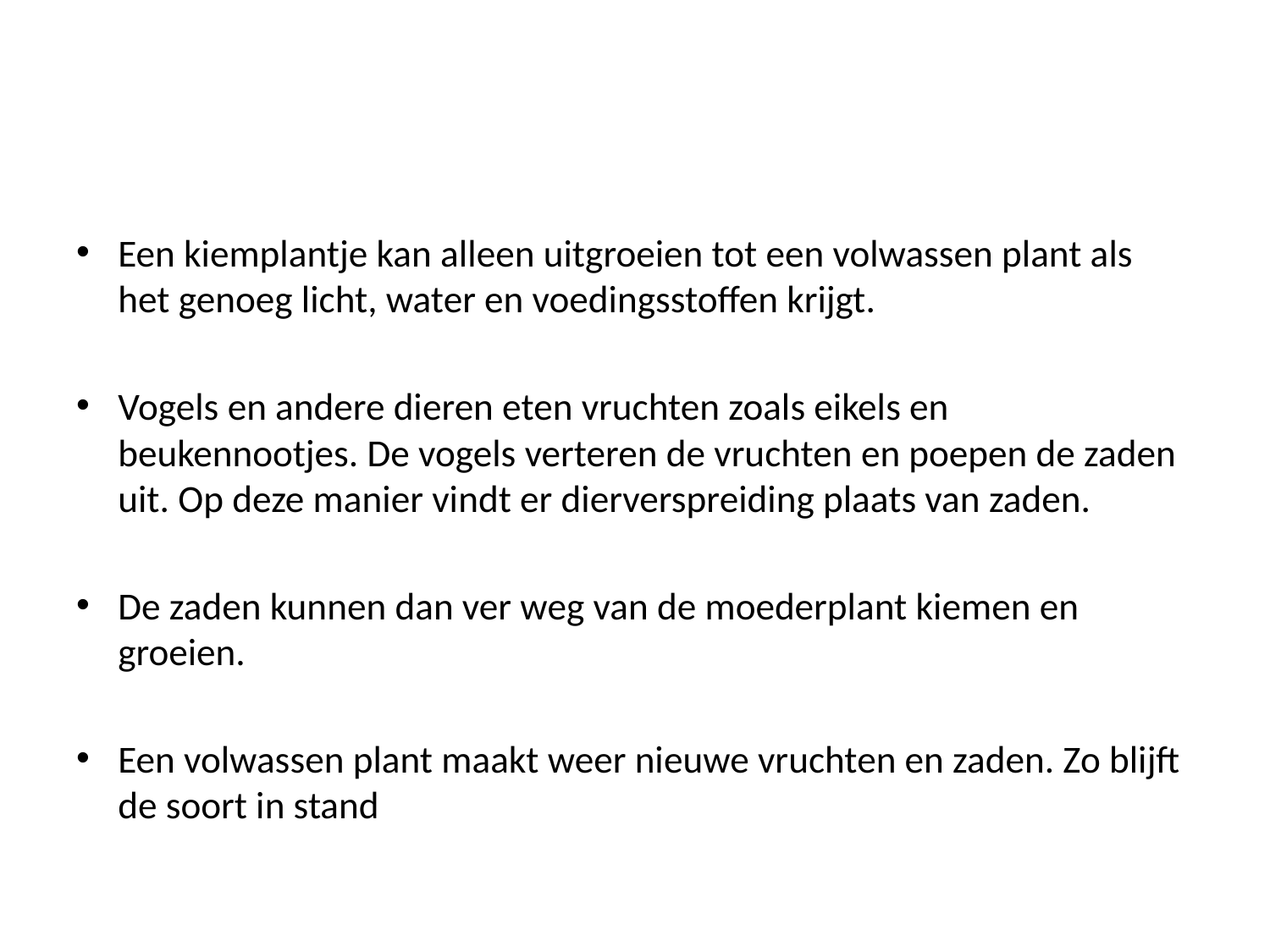

#
Een kiemplantje kan alleen uitgroeien tot een volwassen plant als het genoeg licht, water en voedingsstoffen krijgt.

Vogels en andere dieren eten vruchten zoals eikels en beukennootjes. De vogels verteren de vruchten en poepen de zaden uit. Op deze manier vindt er dierverspreiding plaats van zaden.

De zaden kunnen dan ver weg van de moederplant kiemen en groeien.

Een volwassen plant maakt weer nieuwe vruchten en zaden. Zo blijft de soort in stand